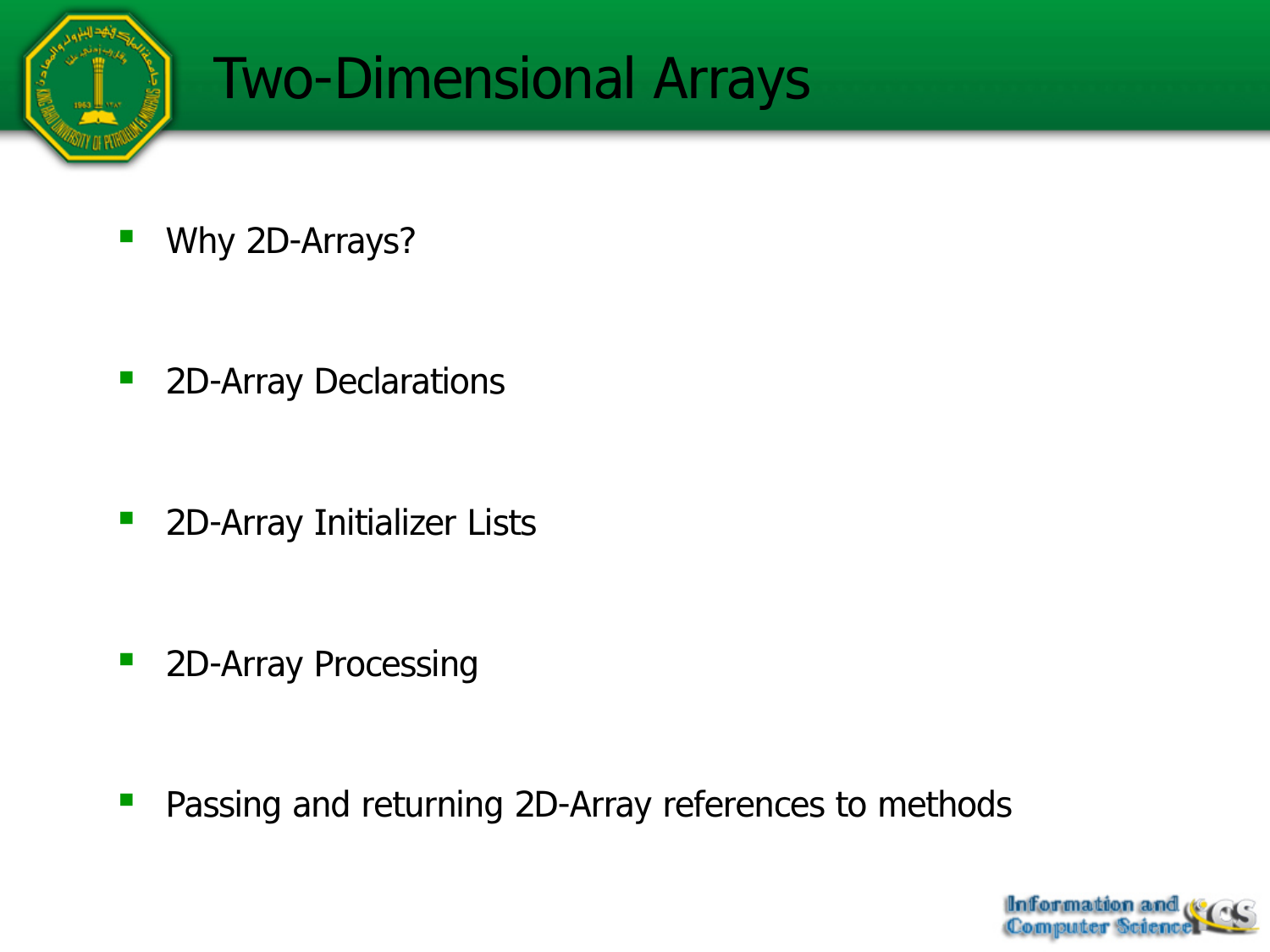

# Two-Dimensional Arrays
Why 2D-Arrays?

2D-Array Declarations

2D-Array Initializer Lists

2D-Array Processing

Passing and returning 2D-Array references to methods